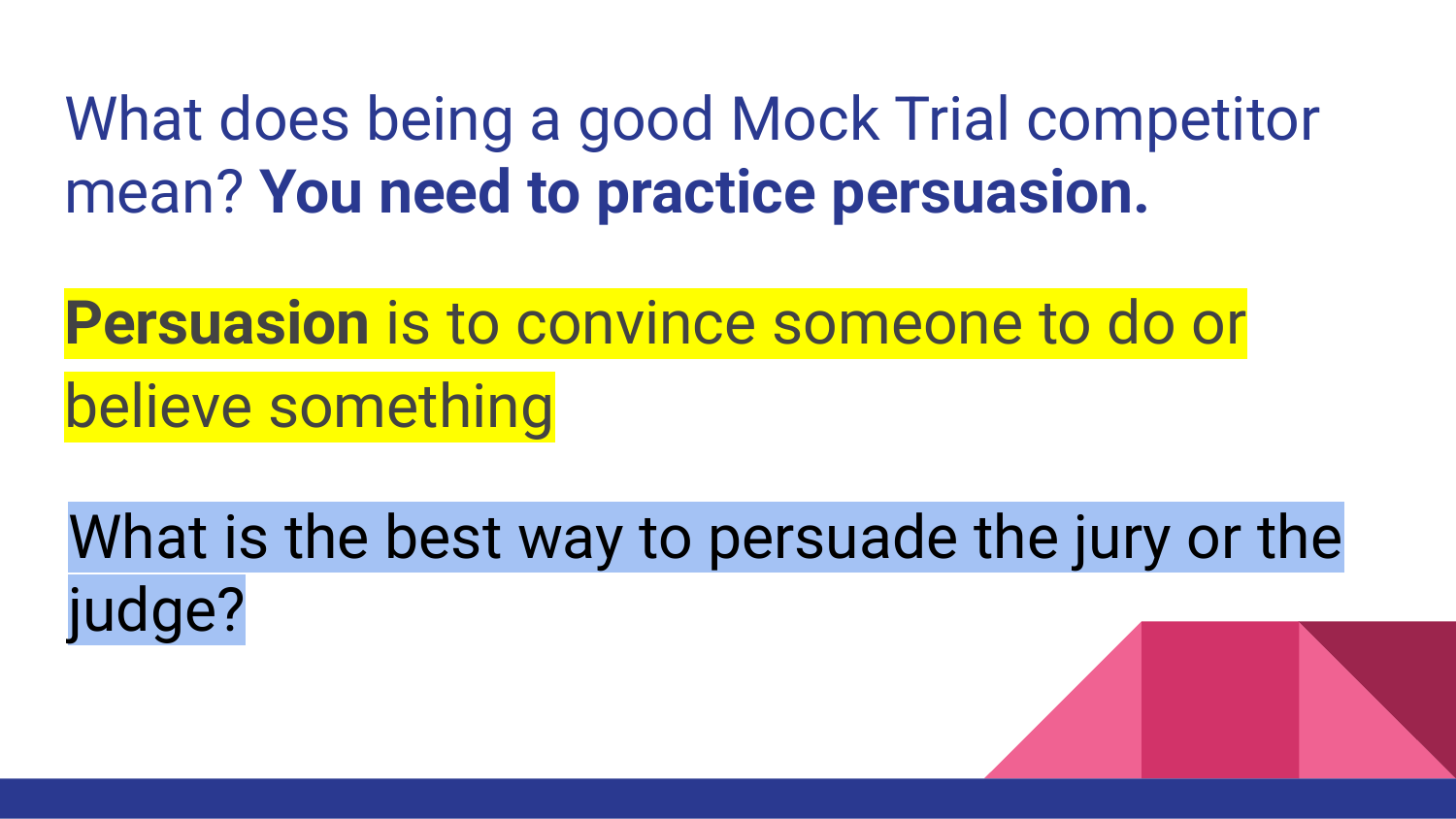

# What does being a good Mock Trial competitor mean? You need to practice persuasion.
Persuasion is to convince someone to do or believe something

What is the best way to persuade the jury or the judge?